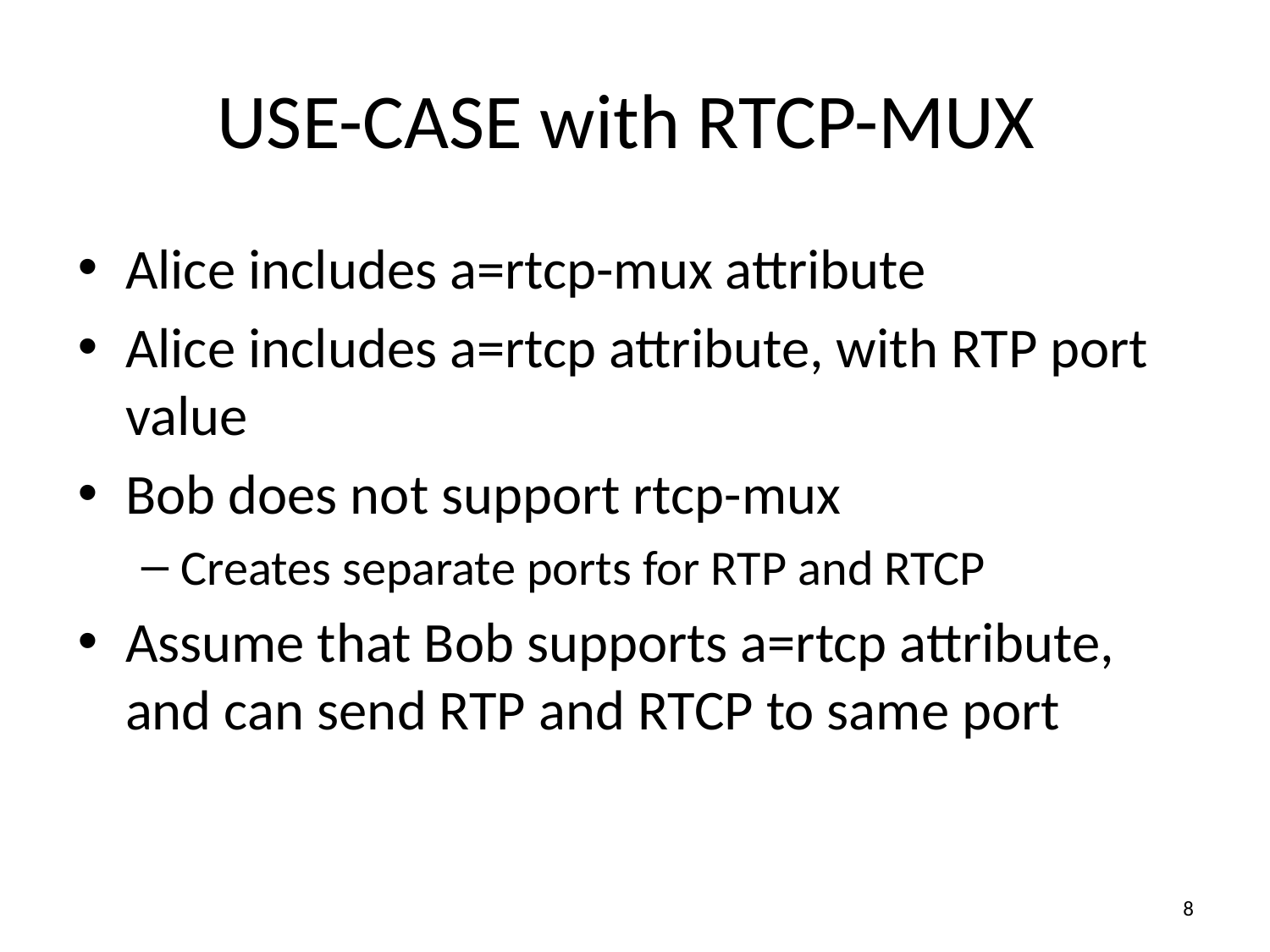

# USE-CASE with RTCP-MUX
Alice includes a=rtcp-mux attribute
Alice includes a=rtcp attribute, with RTP port value
Bob does not support rtcp-mux
Creates separate ports for RTP and RTCP
Assume that Bob supports a=rtcp attribute, and can send RTP and RTCP to same port
8